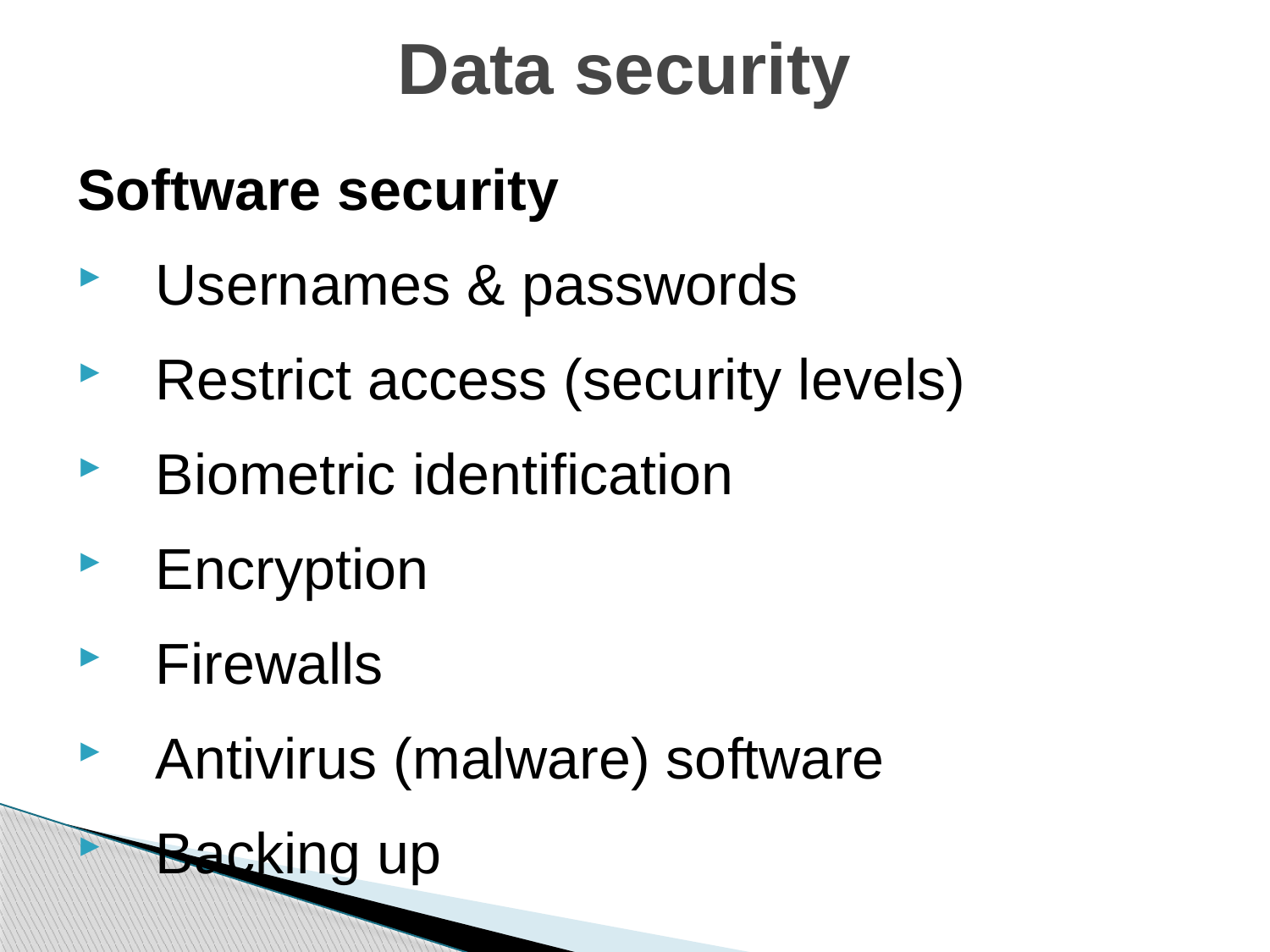

# Data security
Software security
Usernames & passwords
Restrict access (security levels)
Biometric identification
Encryption
Firewalls
Antivirus (malware) software
Backing up